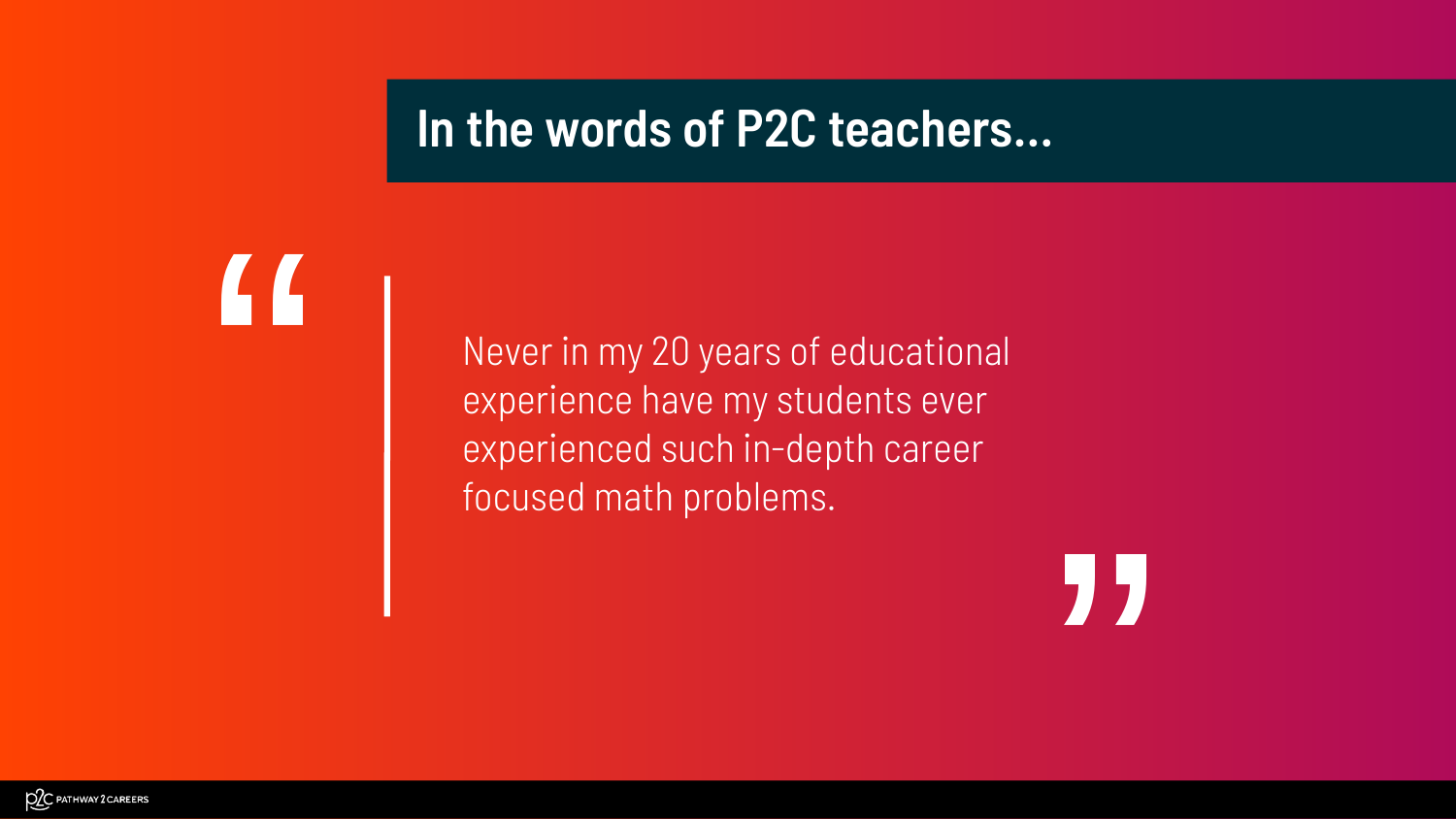

In the words of P2C teachers…
“
“
Never in my 20 years of educational experience have my students ever experienced such in-depth career focused math problems.